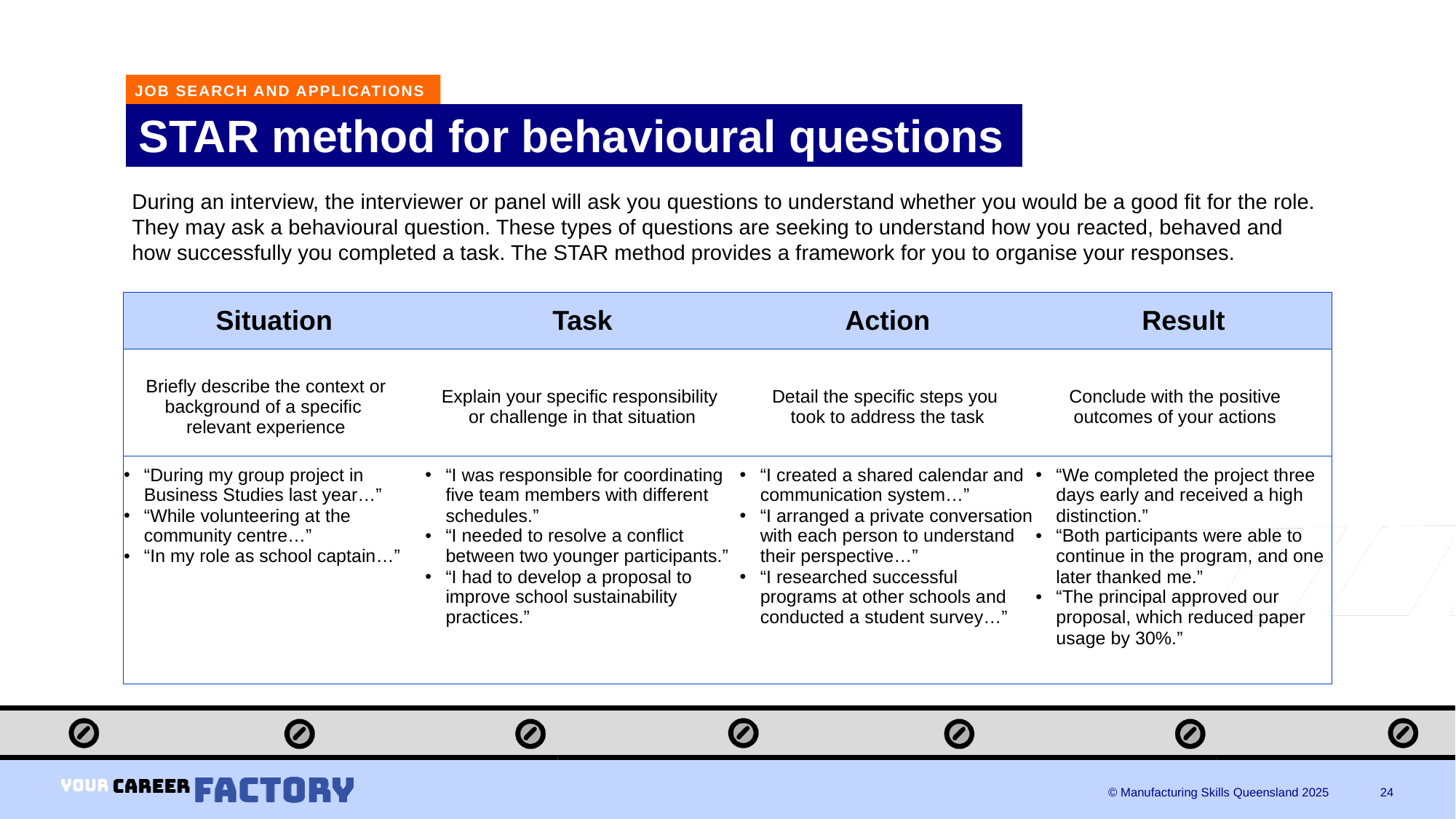

JOB SEARCH AND APPLICATIONS
# STAR method for behavioural questions
During an interview, the interviewer or panel will ask you questions to understand whether you would be a good fit for the role. They may ask a behavioural question. These types of questions are seeking to understand how you reacted, behaved and how successfully you completed a task. The STAR method provides a framework for you to organise your responses.
| Situation | Task | Action | Result |
| --- | --- | --- | --- |
| Briefly describe the context or background of a specific relevant experience | Explain your specific responsibility or challenge in that situation | Detail the specific steps you took to address the task | Conclude with the positive outcomes of your actions |
| “During my group project in Business Studies last year…” “While volunteering at the community centre…” “In my role as school captain…” | “I was responsible for coordinating five team members with different schedules.” “I needed to resolve a conflict between two younger participants.” “I had to develop a proposal to improve school sustainability practices.” | “I created a shared calendar and communication system…” “I arranged a private conversation with each person to understand their perspective…” “I researched successful programs at other schools and conducted a student survey…” | “We completed the project three days early and received a high distinction.” “Both participants were able to continue in the program, and one later thanked me.” “The principal approved our proposal, which reduced paper usage by 30%.” |